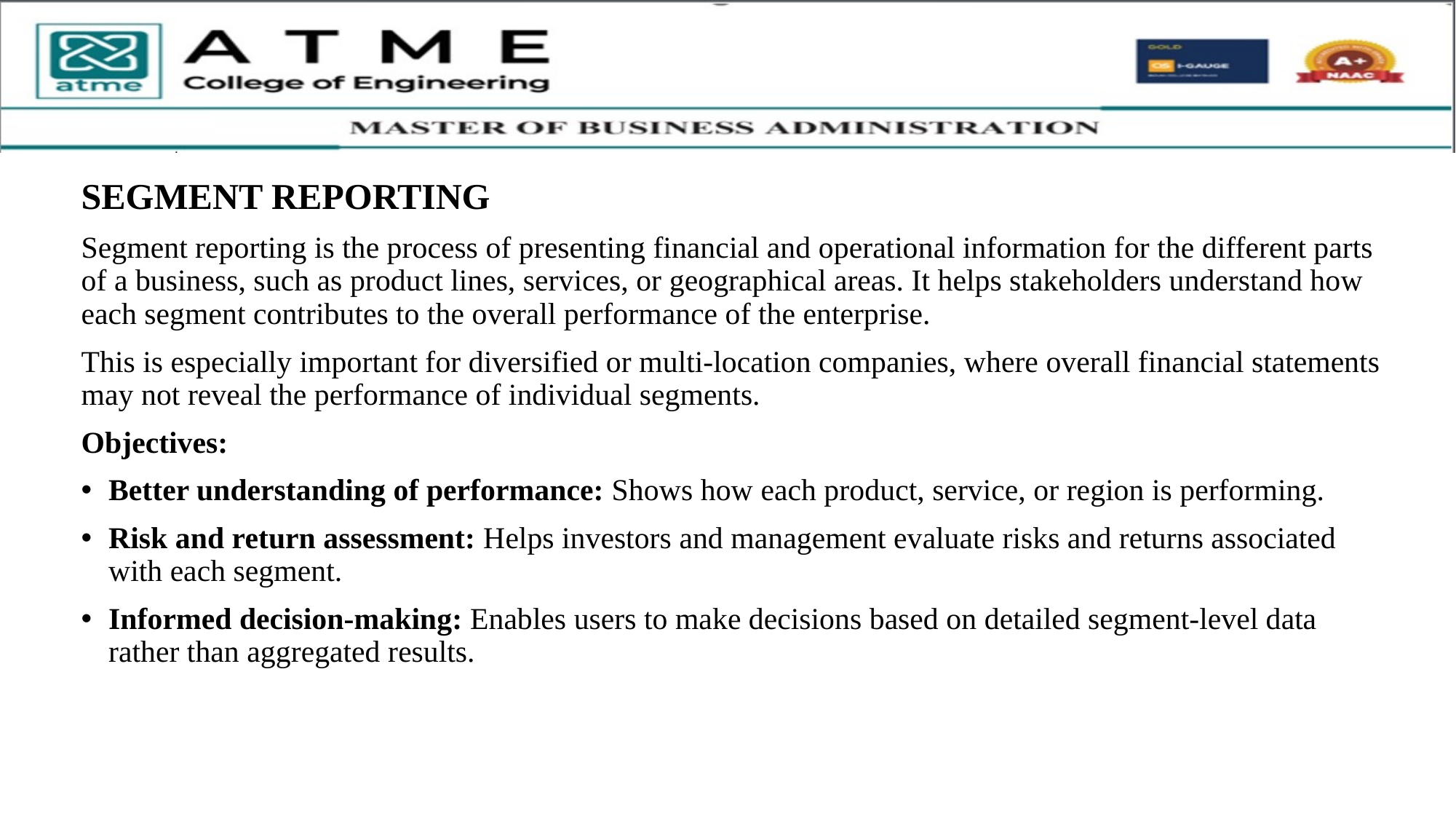

SEGMENT REPORTING
Segment reporting is the process of presenting financial and operational information for the different parts of a business, such as product lines, services, or geographical areas. It helps stakeholders understand how each segment contributes to the overall performance of the enterprise.
This is especially important for diversified or multi-location companies, where overall financial statements may not reveal the performance of individual segments.
Objectives:
Better understanding of performance: Shows how each product, service, or region is performing.
Risk and return assessment: Helps investors and management evaluate risks and returns associated with each segment.
Informed decision-making: Enables users to make decisions based on detailed segment-level data rather than aggregated results.